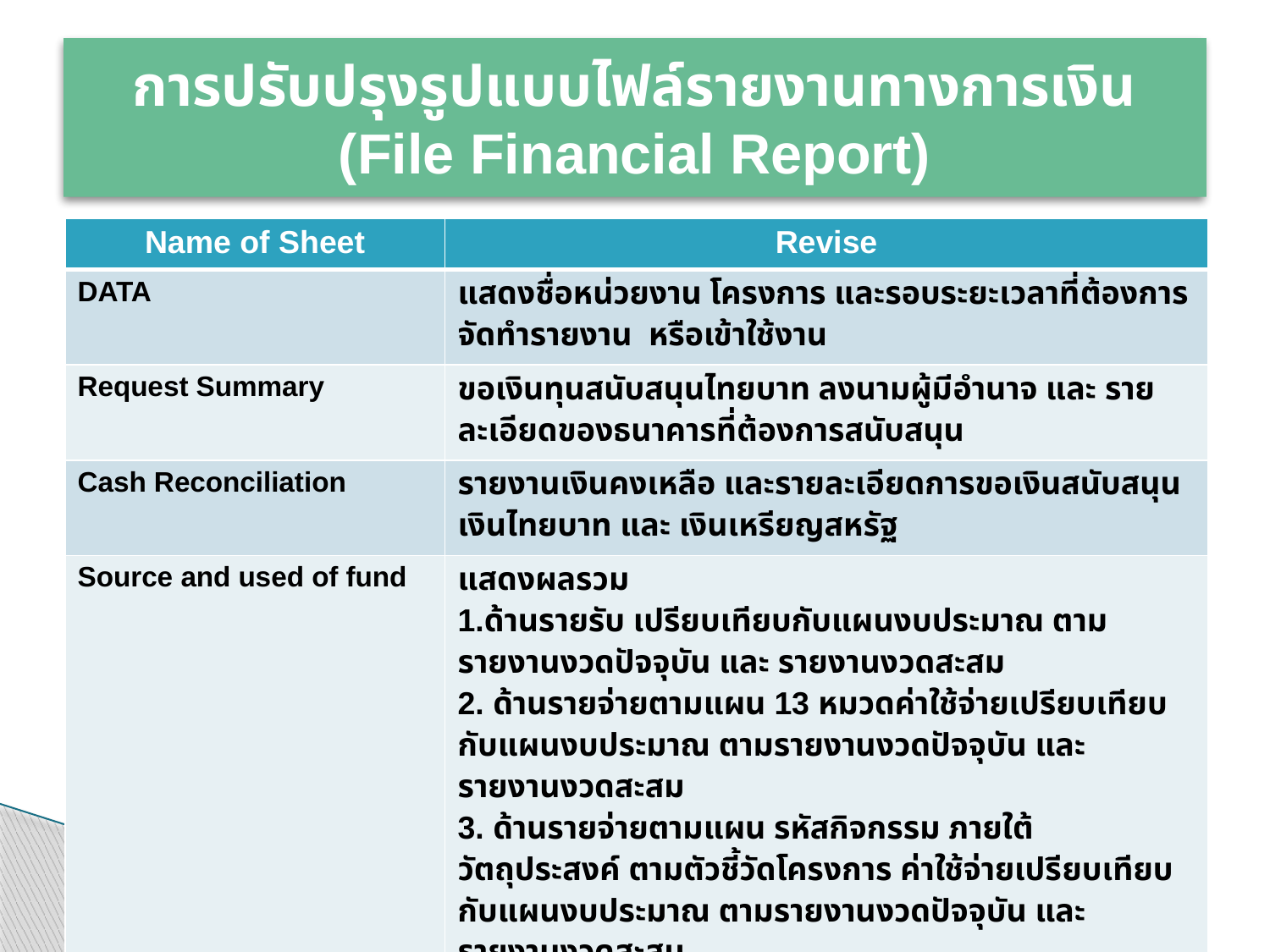

# การปรับปรุงรูปแบบไฟล์รายงานทางการเงิน (File Financial Report)
| Name of Sheet | Revise |
| --- | --- |
| DATA | แสดงชื่อหน่วยงาน โครงการ และรอบระยะเวลาที่ต้องการจัดทำรายงาน หรือเข้าใช้งาน |
| Request Summary | ขอเงินทุนสนับสนุนไทยบาท ลงนามผู้มีอำนาจ และ รายละเอียดของธนาคารที่ต้องการสนับสนุน |
| Cash Reconciliation | รายงานเงินคงเหลือ และรายละเอียดการขอเงินสนับสนุน เงินไทยบาท และ เงินเหรียญสหรัฐ |
| Source and used of fund | แสดงผลรวม 1.ด้านรายรับ เปรียบเทียบกับแผนงบประมาณ ตามรายงานงวดปัจจุบัน และ รายงานงวดสะสม 2. ด้านรายจ่ายตามแผน 13 หมวดค่าใช้จ่ายเปรียบเทียบกับแผนงบประมาณ ตามรายงานงวดปัจจุบัน และ รายงานงวดสะสม 3. ด้านรายจ่ายตามแผน รหัสกิจกรรม ภายใต้วัตถุประสงค์ ตามตัวชี้วัดโครงการ ค่าใช้จ่ายเปรียบเทียบกับแผนงบประมาณ ตามรายงานงวดปัจจุบัน และ รายงานงวดสะสม 4. แสดงภาพรวมของ หน่วยงานรับทุนรอง ค่าใช้จ่ายเปรียบเทียบกับแผนงบประมาณ ตามรายงานงวดปัจจุบัน และ รายงานงวดสะสม |